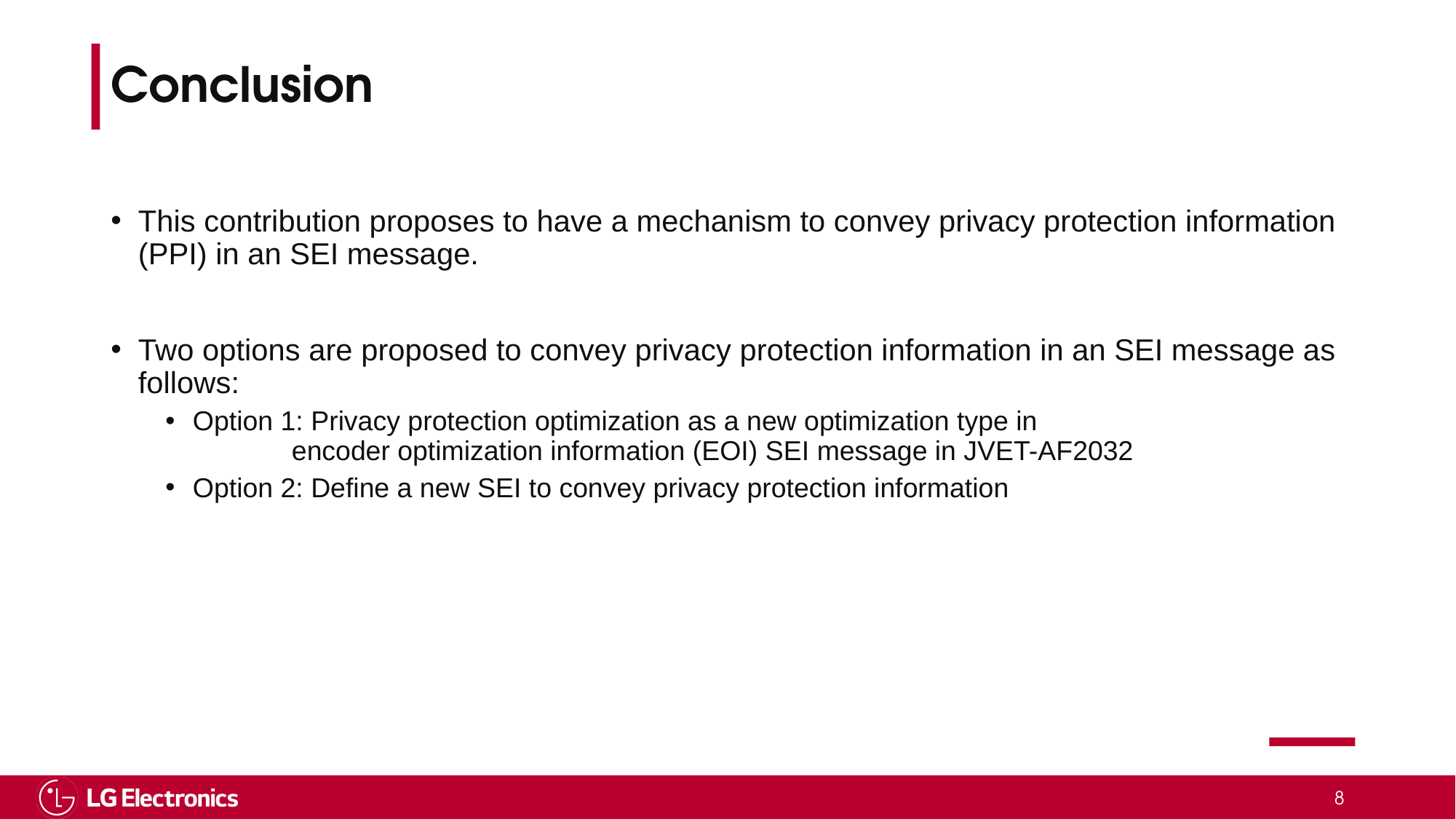

# Conclusion

This contribution proposes to have a mechanism to convey privacy protection information (PPI) in an SEI message.

Two options are proposed to convey privacy protection information in an SEI message as follows:
Option 1: Privacy protection optimization as a new optimization type in
             encoder optimization information (EOI) SEI message in JVET-AF2032
Option 2: Define a new SEI to convey privacy protection information

8